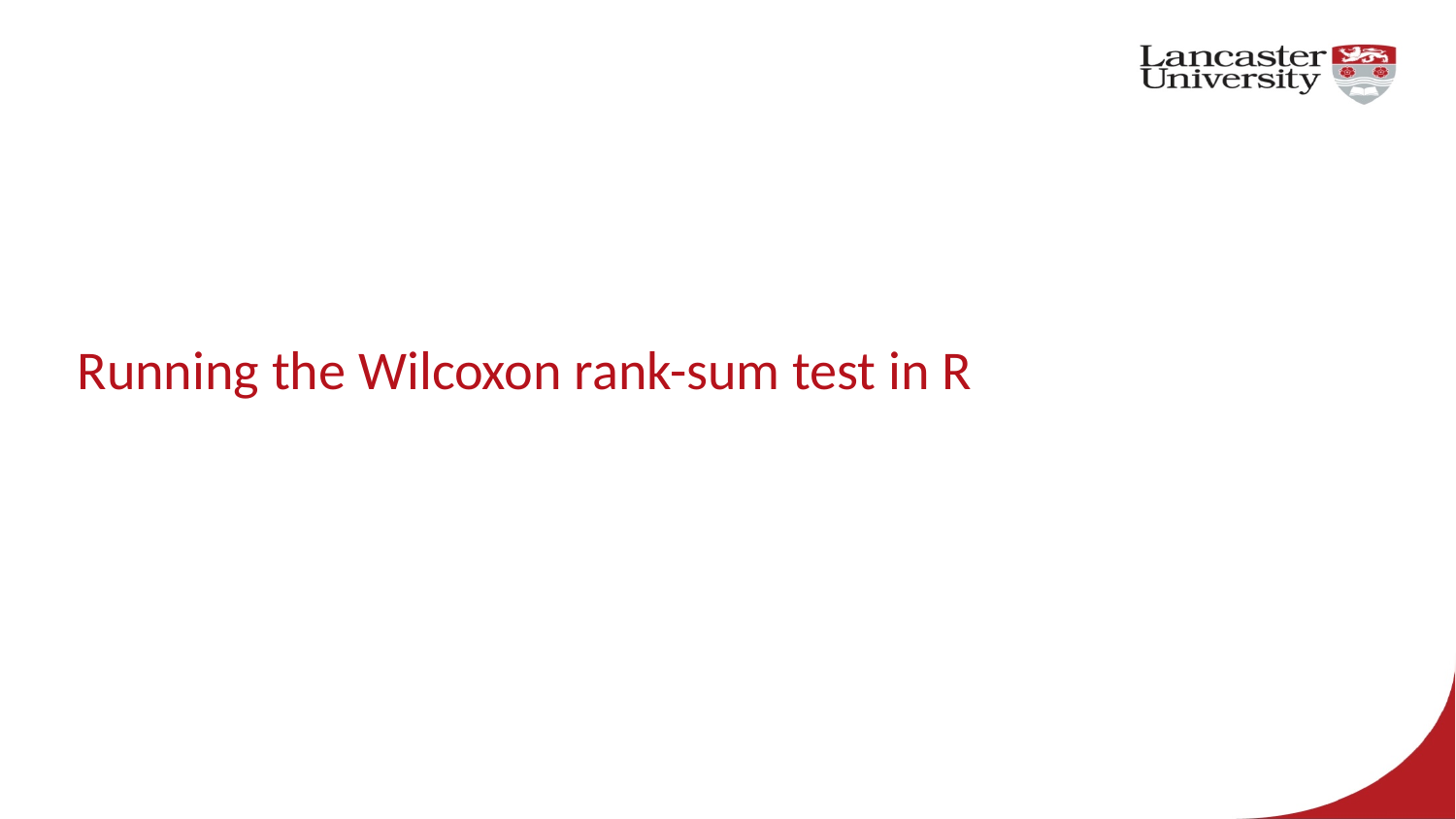

# Running the Wilcoxon rank-sum test in R